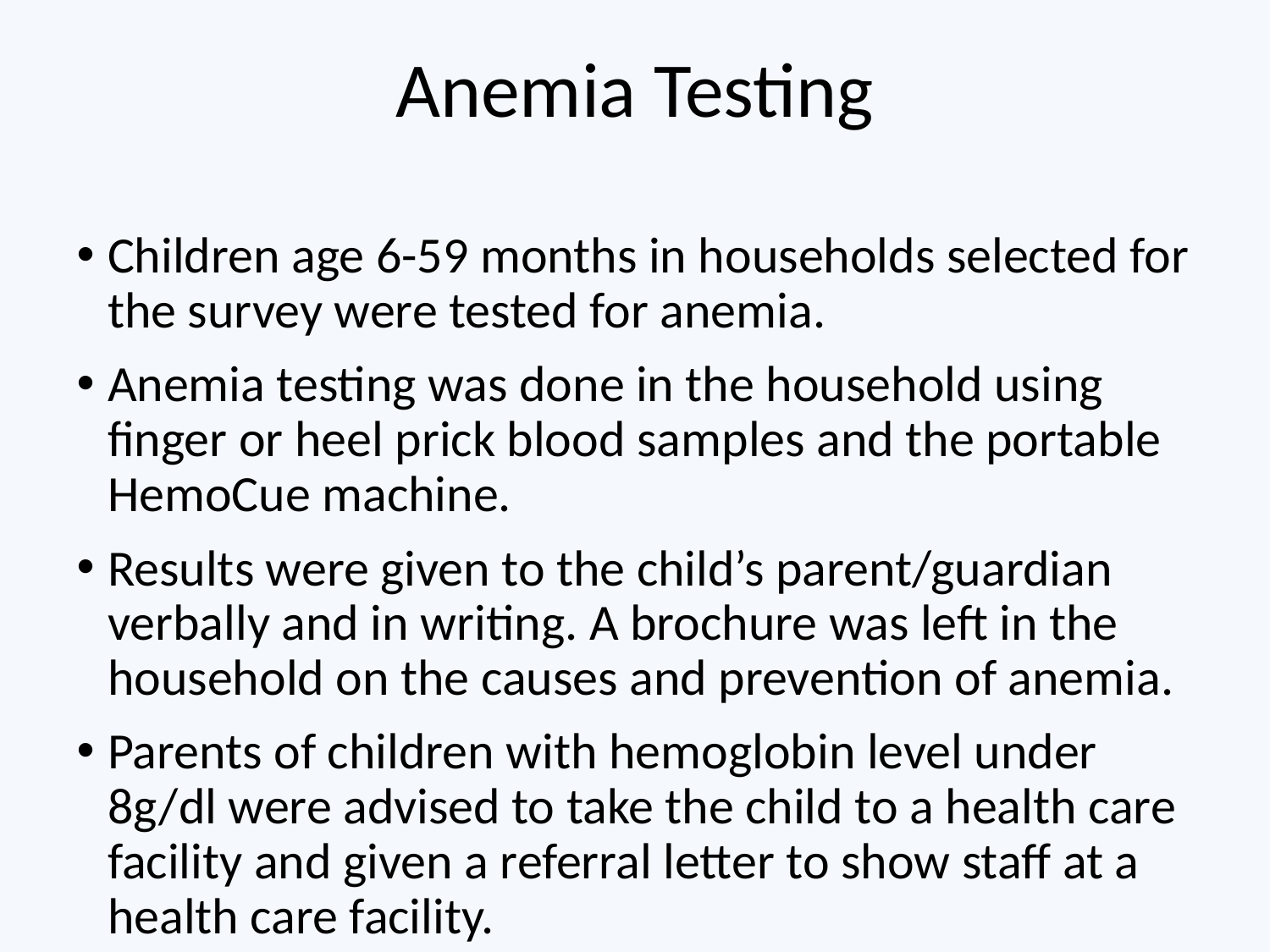

# Anemia Testing
Children age 6-59 months in households selected for the survey were tested for anemia.
Anemia testing was done in the household using finger or heel prick blood samples and the portable HemoCue machine.
Results were given to the child’s parent/guardian verbally and in writing. A brochure was left in the household on the causes and prevention of anemia.
Parents of children with hemoglobin level under 8g/dl were advised to take the child to a health care facility and given a referral letter to show staff at a health care facility.